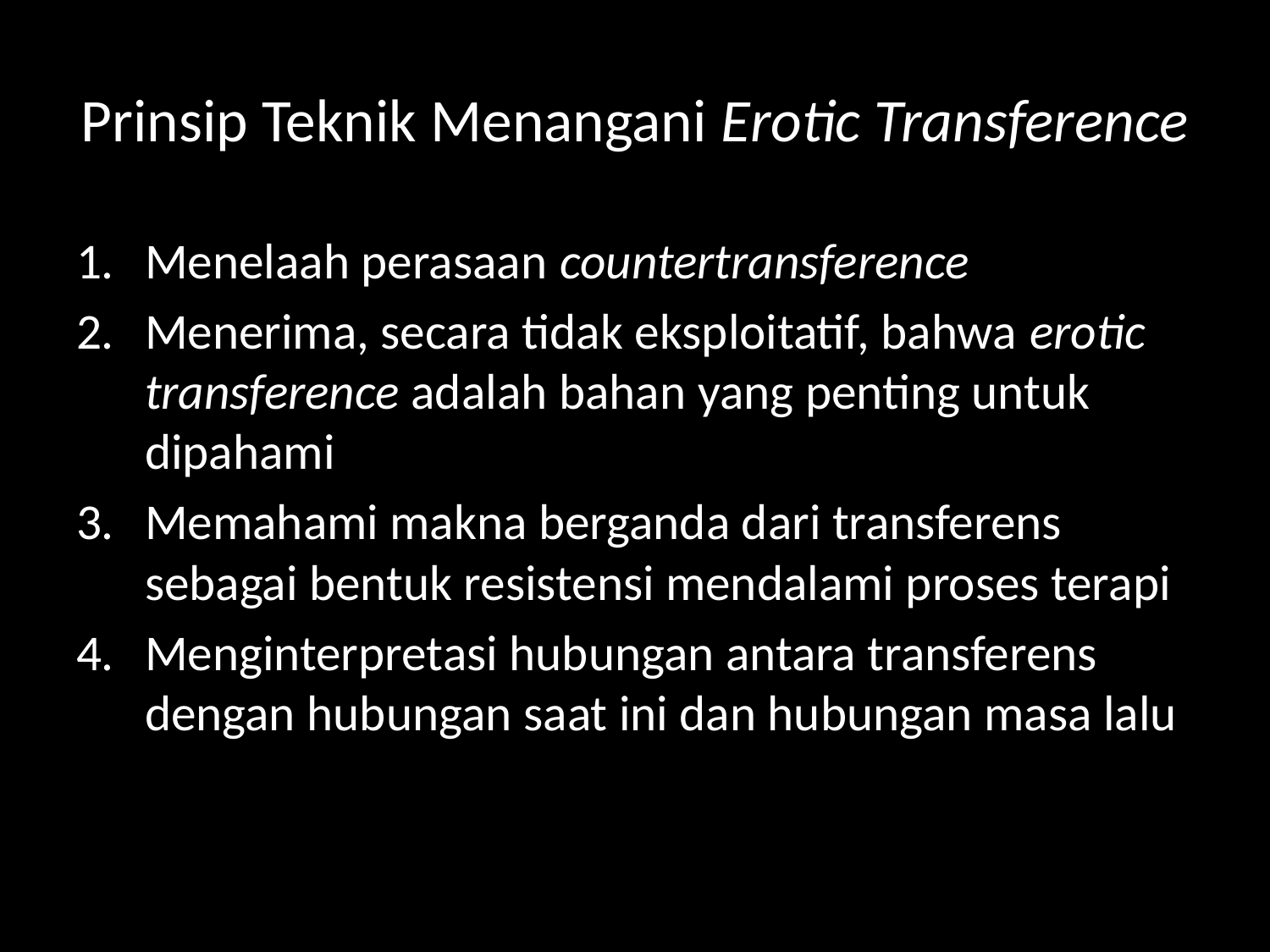

# Prinsip Teknik Menangani Erotic Transference
Menelaah perasaan countertransference
Menerima, secara tidak eksploitatif, bahwa erotic transference adalah bahan yang penting untuk dipahami
Memahami makna berganda dari transferens sebagai bentuk resistensi mendalami proses terapi
Menginterpretasi hubungan antara transferens dengan hubungan saat ini dan hubungan masa lalu